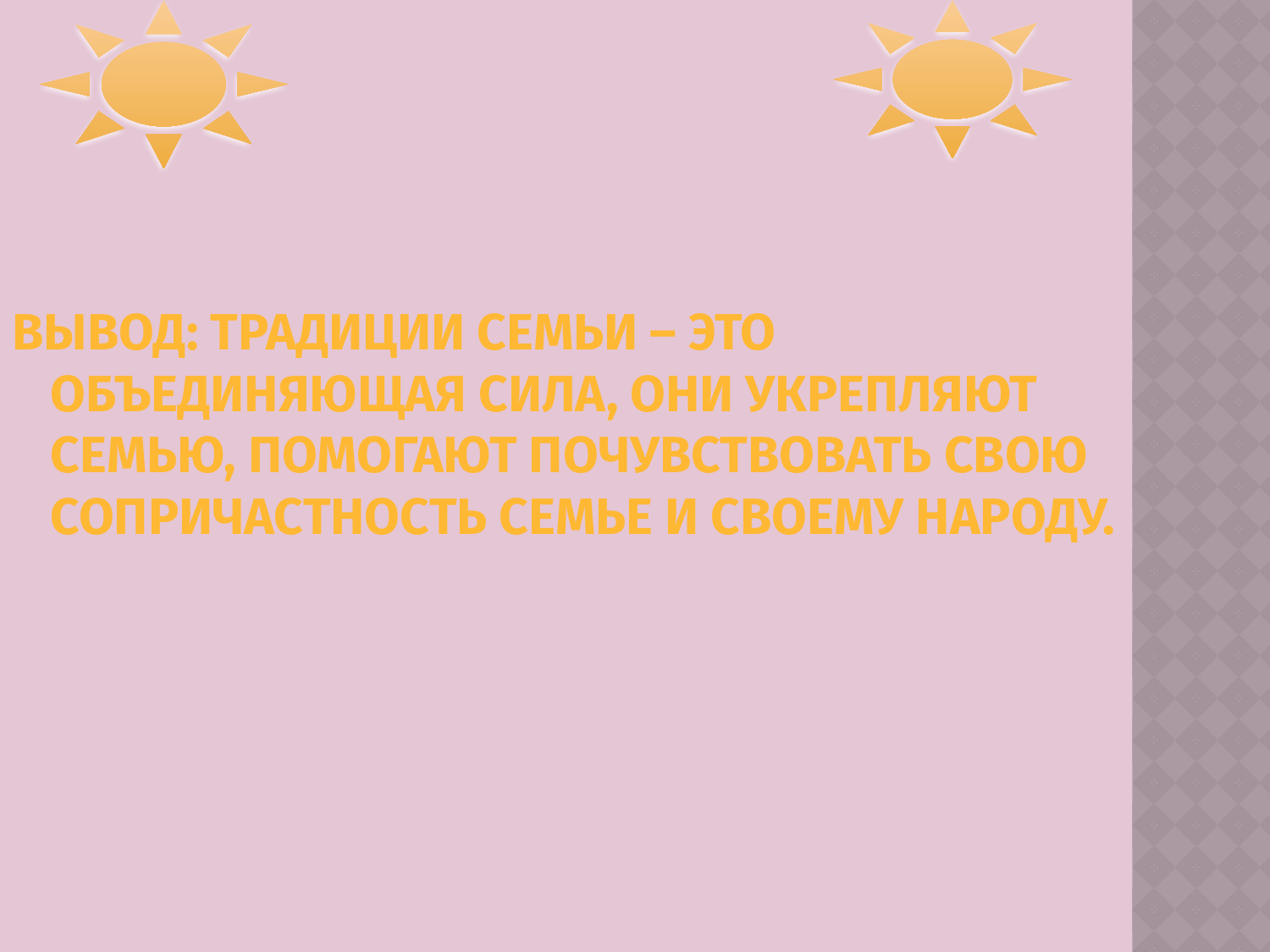

Вывод: Традиции семьи – это объединяющая сила, они укрепляют семью, помогают почувствовать свою сопричастность семье и своему народу.

#